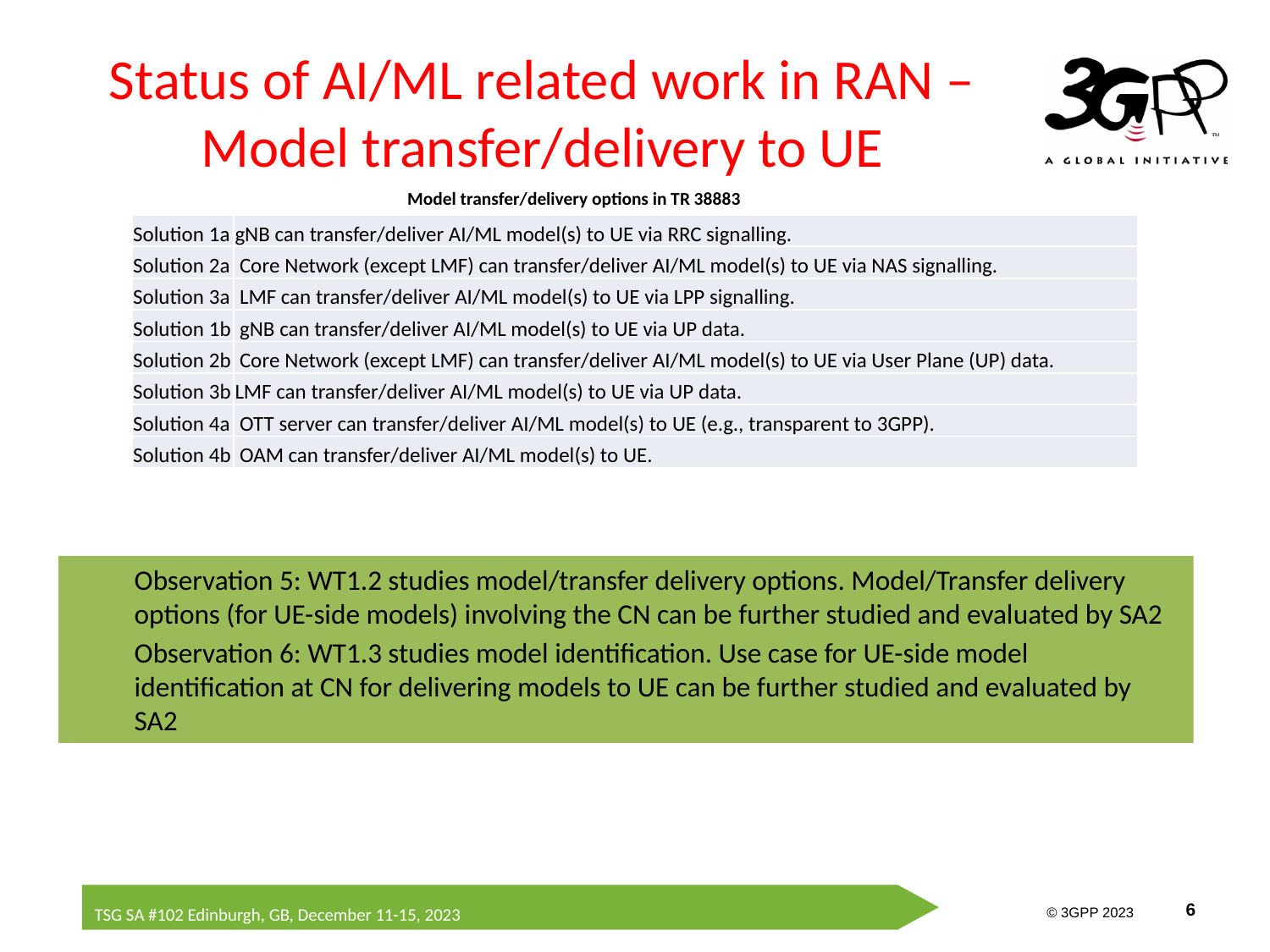

# Status of AI/ML related work in RAN – Model transfer/delivery to UE
Model transfer/delivery options in TR 38883
| Solution 1a | gNB can transfer/deliver AI/ML model(s) to UE via RRC signalling. |
| --- | --- |
| Solution 2a | Core Network (except LMF) can transfer/deliver AI/ML model(s) to UE via NAS signalling. |
| Solution 3a | LMF can transfer/deliver AI/ML model(s) to UE via LPP signalling. |
| Solution 1b | gNB can transfer/deliver AI/ML model(s) to UE via UP data. |
| Solution 2b | Core Network (except LMF) can transfer/deliver AI/ML model(s) to UE via User Plane (UP) data. |
| Solution 3b | LMF can transfer/deliver AI/ML model(s) to UE via UP data. |
| Solution 4a | OTT server can transfer/deliver AI/ML model(s) to UE (e.g., transparent to 3GPP). |
| Solution 4b | OAM can transfer/deliver AI/ML model(s) to UE. |
Observation 5: WT1.2 studies model/transfer delivery options. Model/Transfer delivery options (for UE-side models) involving the CN can be further studied and evaluated by SA2
Observation 6: WT1.3 studies model identification. Use case for UE-side model identification at CN for delivering models to UE can be further studied and evaluated by SA2